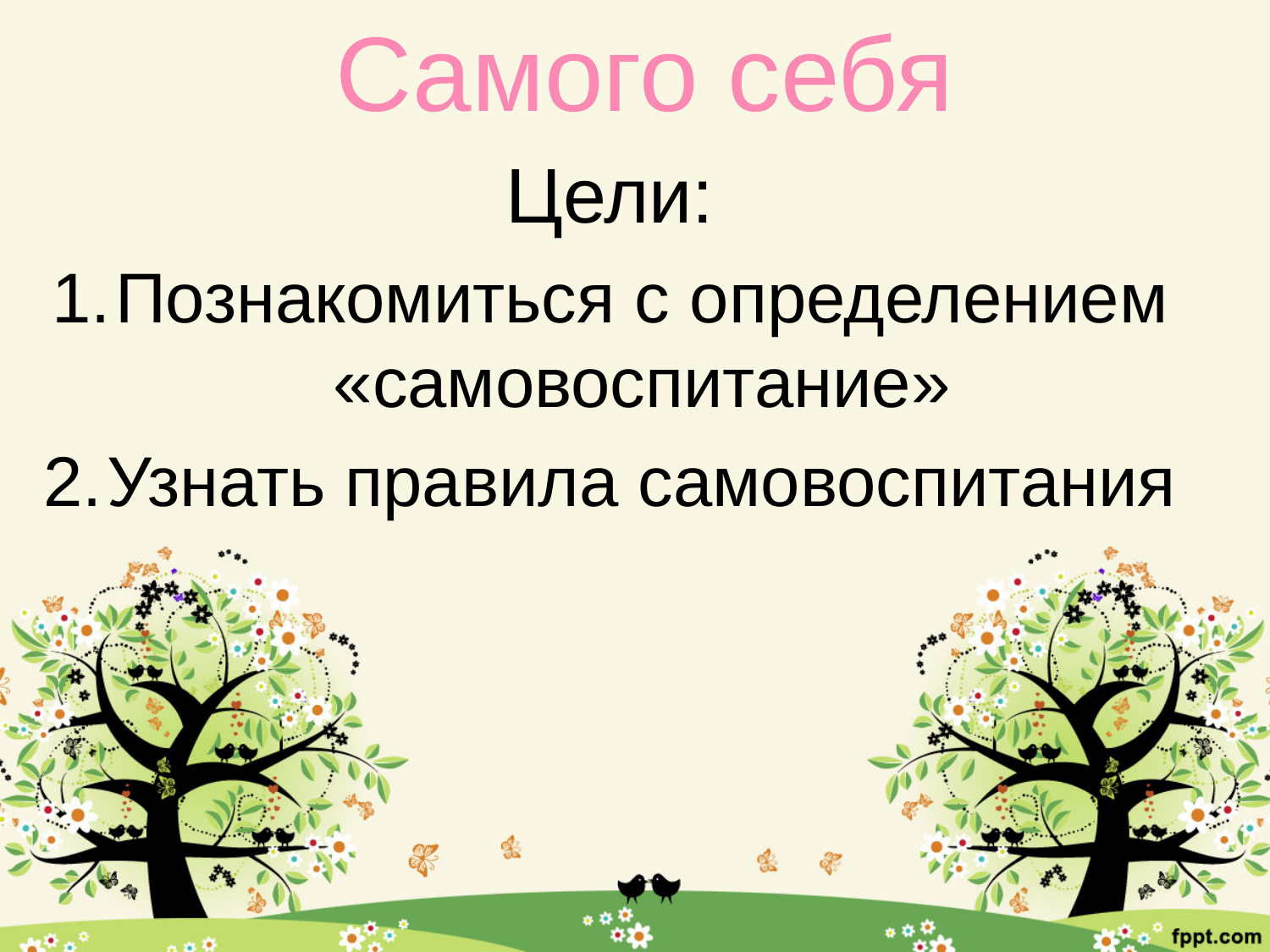

# Самого себя
Цели:
Познакомиться с определением «самовоспитание»
Узнать правила самовоспитания